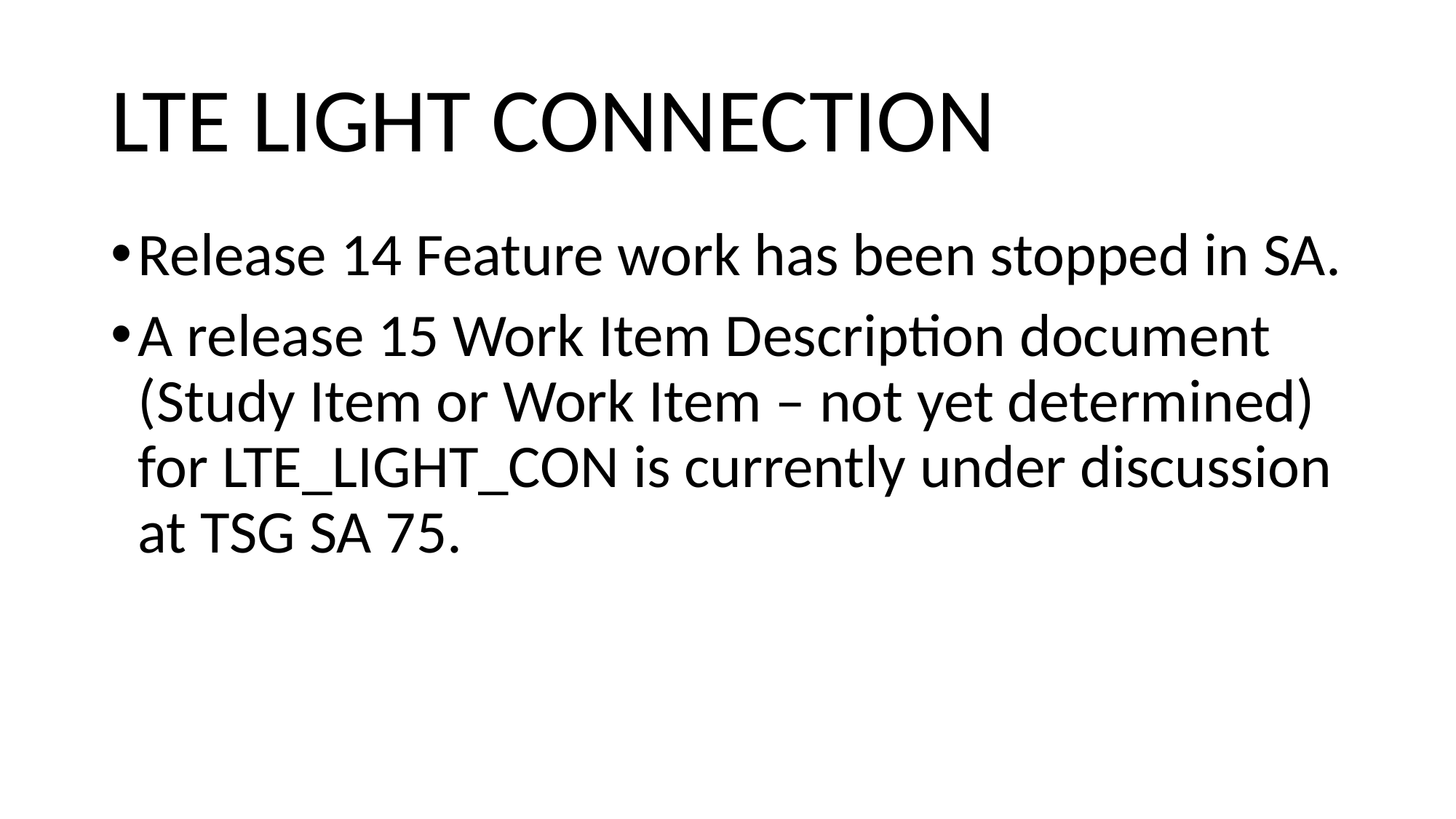

# LTE LIGHT CONNECTION
Release 14 Feature work has been stopped in SA.
A release 15 Work Item Description document (Study Item or Work Item – not yet determined) for LTE_LIGHT_CON is currently under discussion at TSG SA 75.